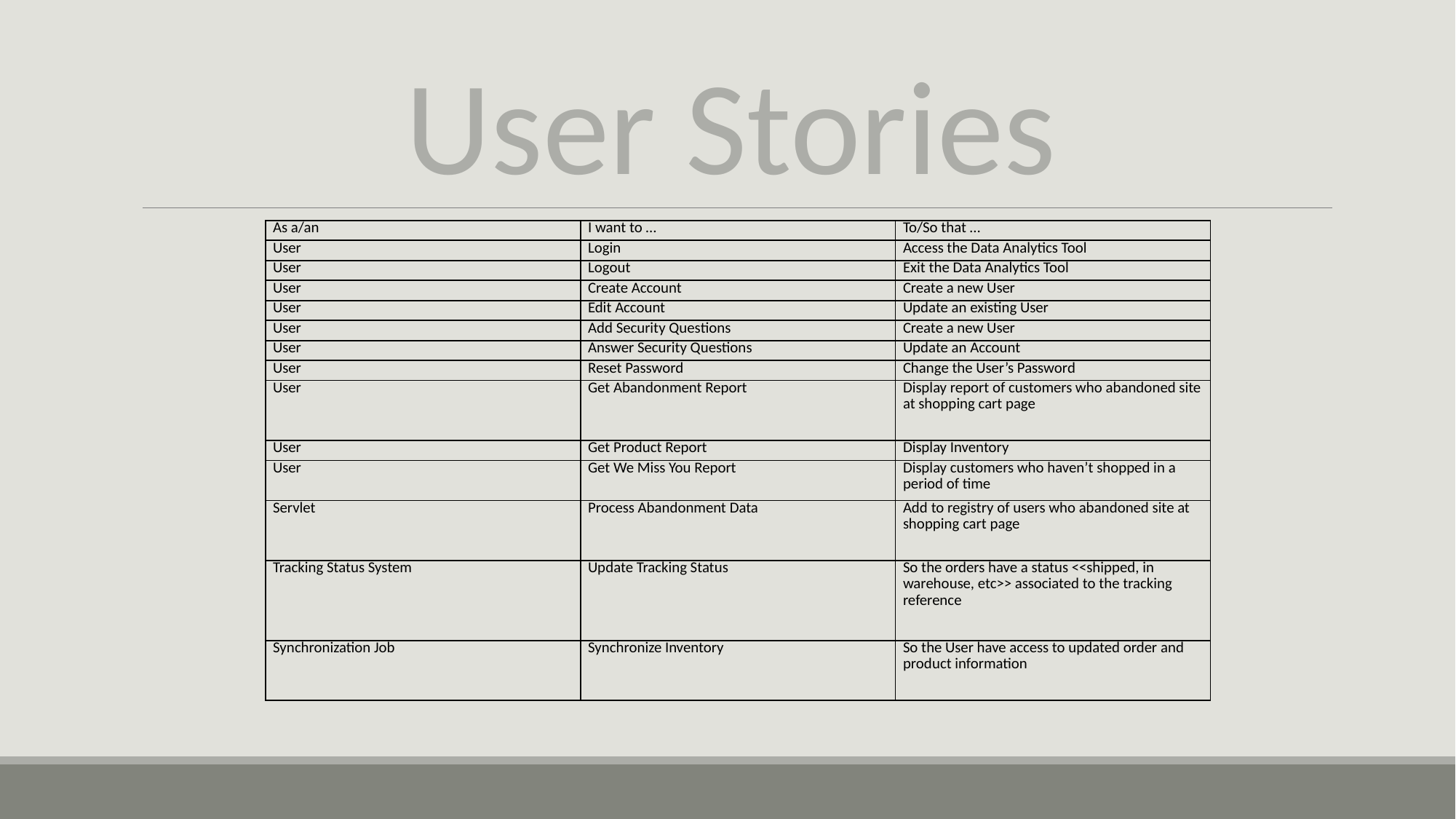

# User Stories
| As a/an | I want to … | To/So that … |
| --- | --- | --- |
| User | Login | Access the Data Analytics Tool |
| User | Logout | Exit the Data Analytics Tool |
| User | Create Account | Create a new User |
| User | Edit Account | Update an existing User |
| User | Add Security Questions | Create a new User |
| User | Answer Security Questions | Update an Account |
| User | Reset Password | Change the User’s Password |
| User | Get Abandonment Report | Display report of customers who abandoned site at shopping cart page |
| User | Get Product Report | Display Inventory |
| User | Get We Miss You Report | Display customers who haven’t shopped in a period of time |
| Servlet | Process Abandonment Data | Add to registry of users who abandoned site at shopping cart page |
| Tracking Status System | Update Tracking Status | So the orders have a status <<shipped, in warehouse, etc>> associated to the tracking reference |
| Synchronization Job | Synchronize Inventory | So the User have access to updated order and product information |